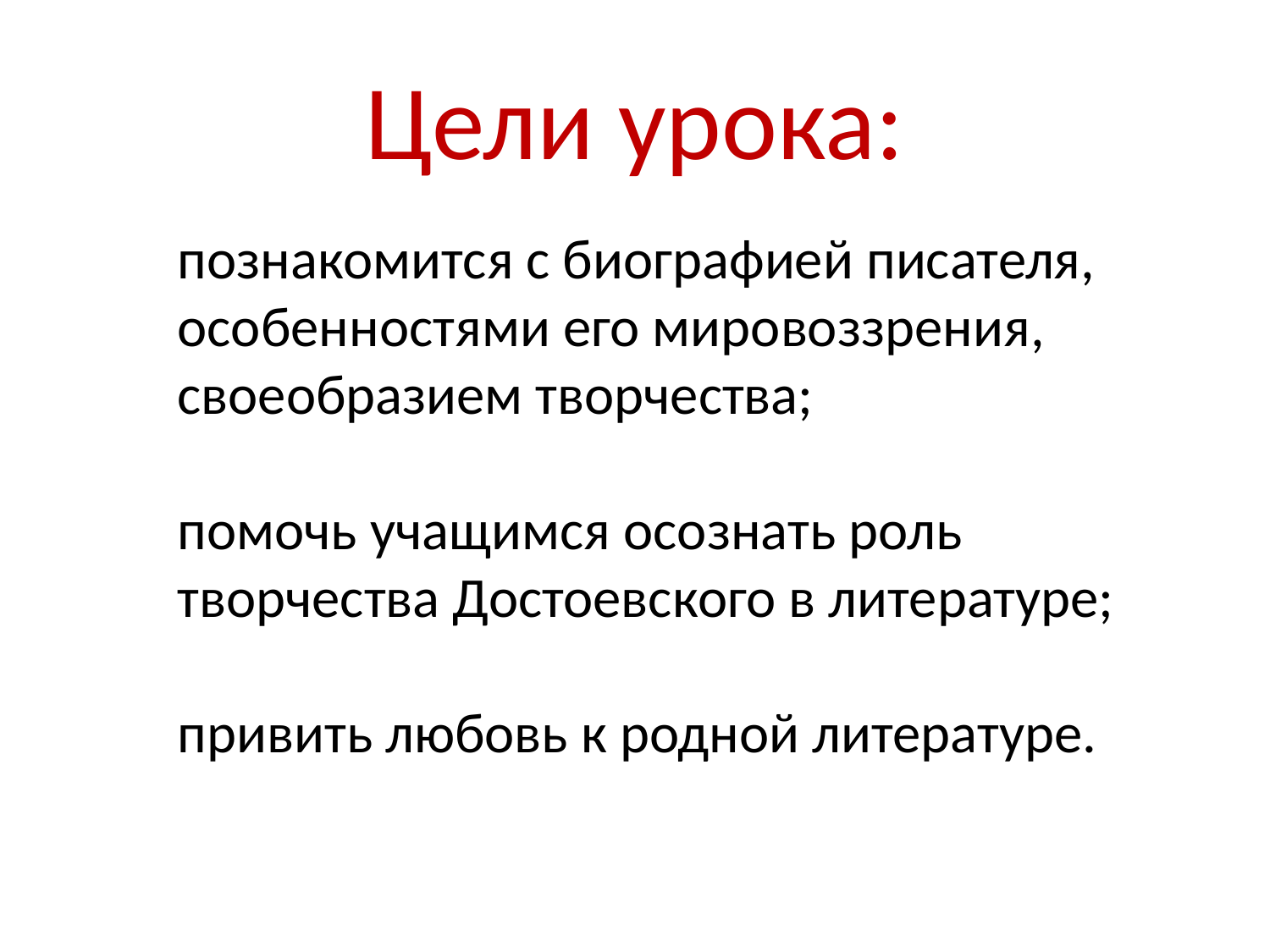

# Цели урока:
познакомится с биографией писателя, особенностями его мировоззрения, своеобразием творчества;

помочь учащимся осознать роль творчества Достоевского в литературе;

привить любовь к родной литературе.